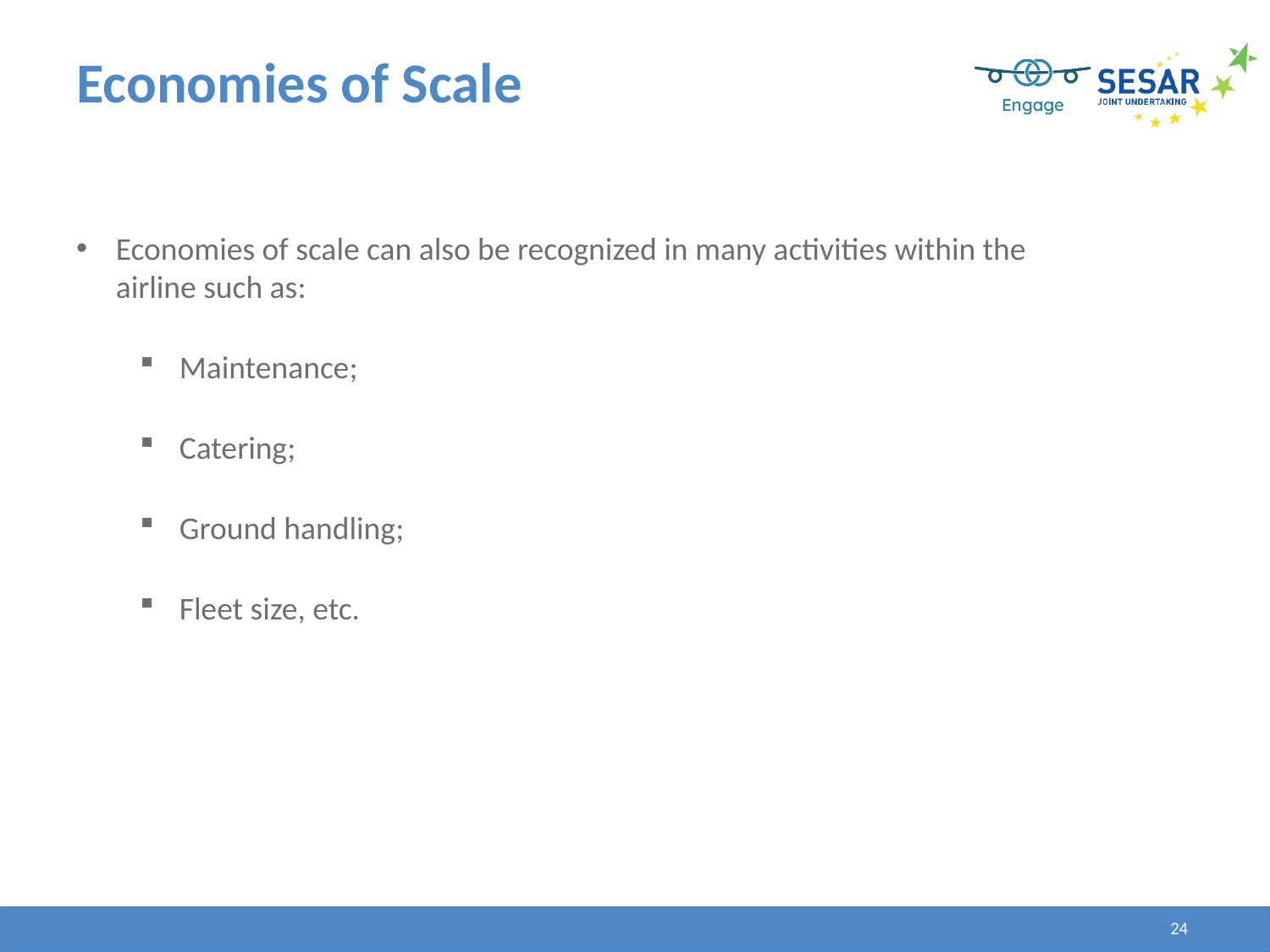

# Economies of Scale
Economies of scale can also be recognized in many activities within the airline such as:
Maintenance;
Catering;
Ground handling;
Fleet size, etc.
24